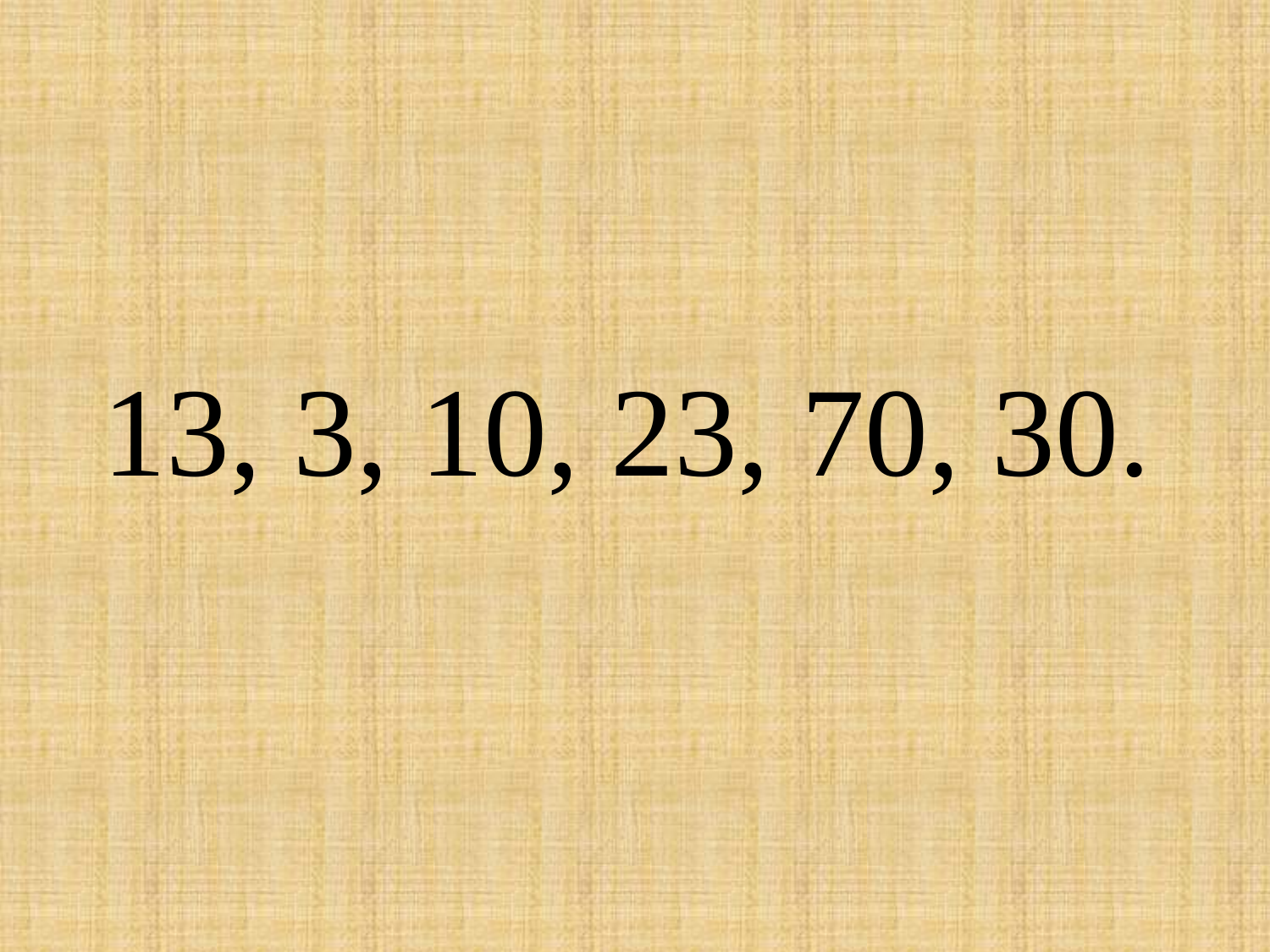

# 13, 3, 10, 23, 70, 30.